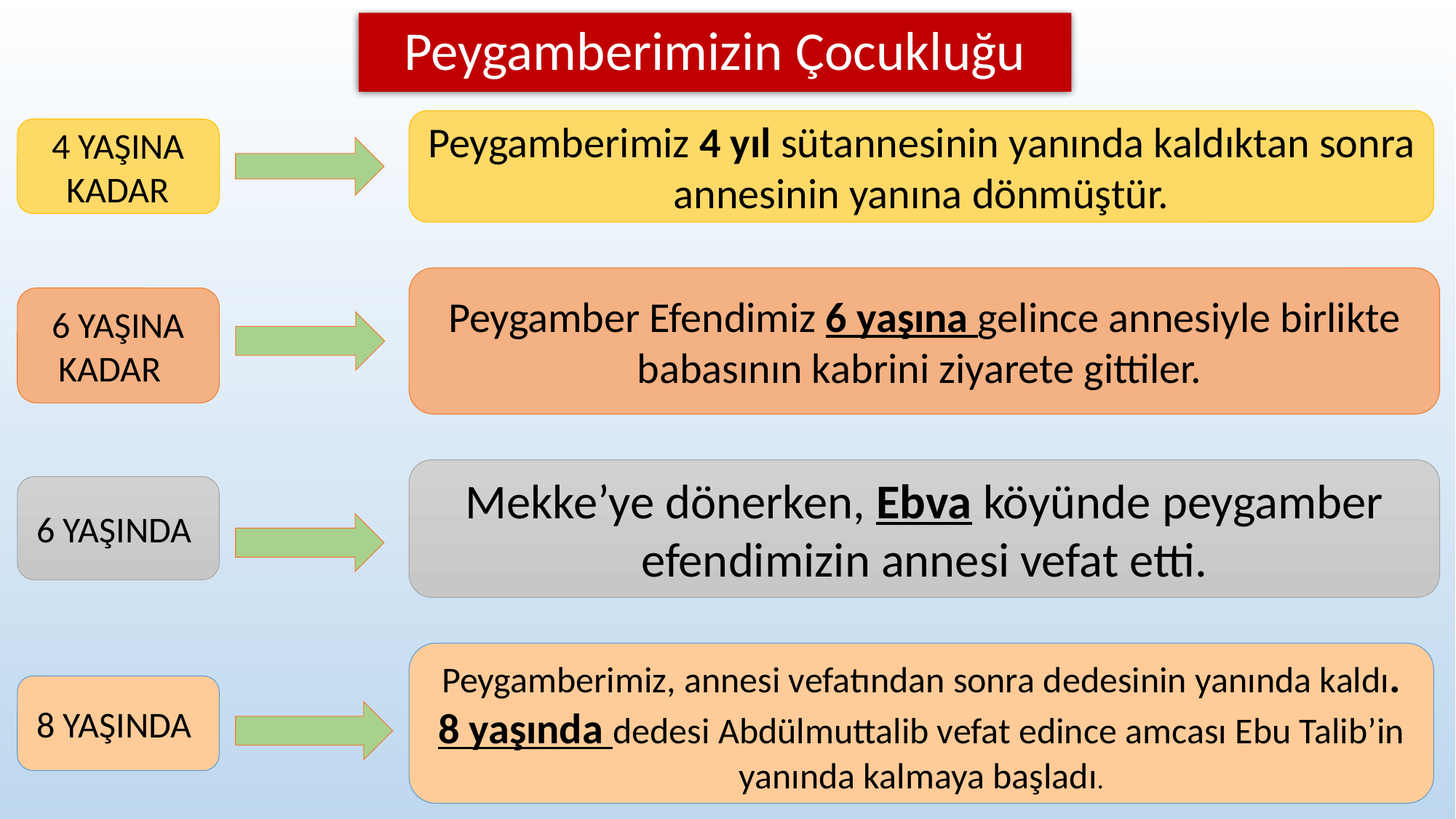

# Peygamberimizin Çocukluğu
Peygamberimiz 4 yıl sütannesinin yanında kaldıktan sonra annesinin yanına dönmüştür.
4 YAŞINA KADAR

Peygamber Efendimiz 6 yaşına gelince annesiyle birlikte babasının kabrini ziyarete gittiler.
6 YAŞINA KADAR

Mekke’ye dönerken, Ebva köyünde peygamber efendimizin annesi vefat etti.
6 YAŞINDA

Peygamberimiz, annesi vefatından sonra dedesinin yanında kaldı. 8 yaşında dedesi Abdülmuttalib vefat edince amcası Ebu Talib’in yanında kalmaya başladı.
8 YAŞINDA